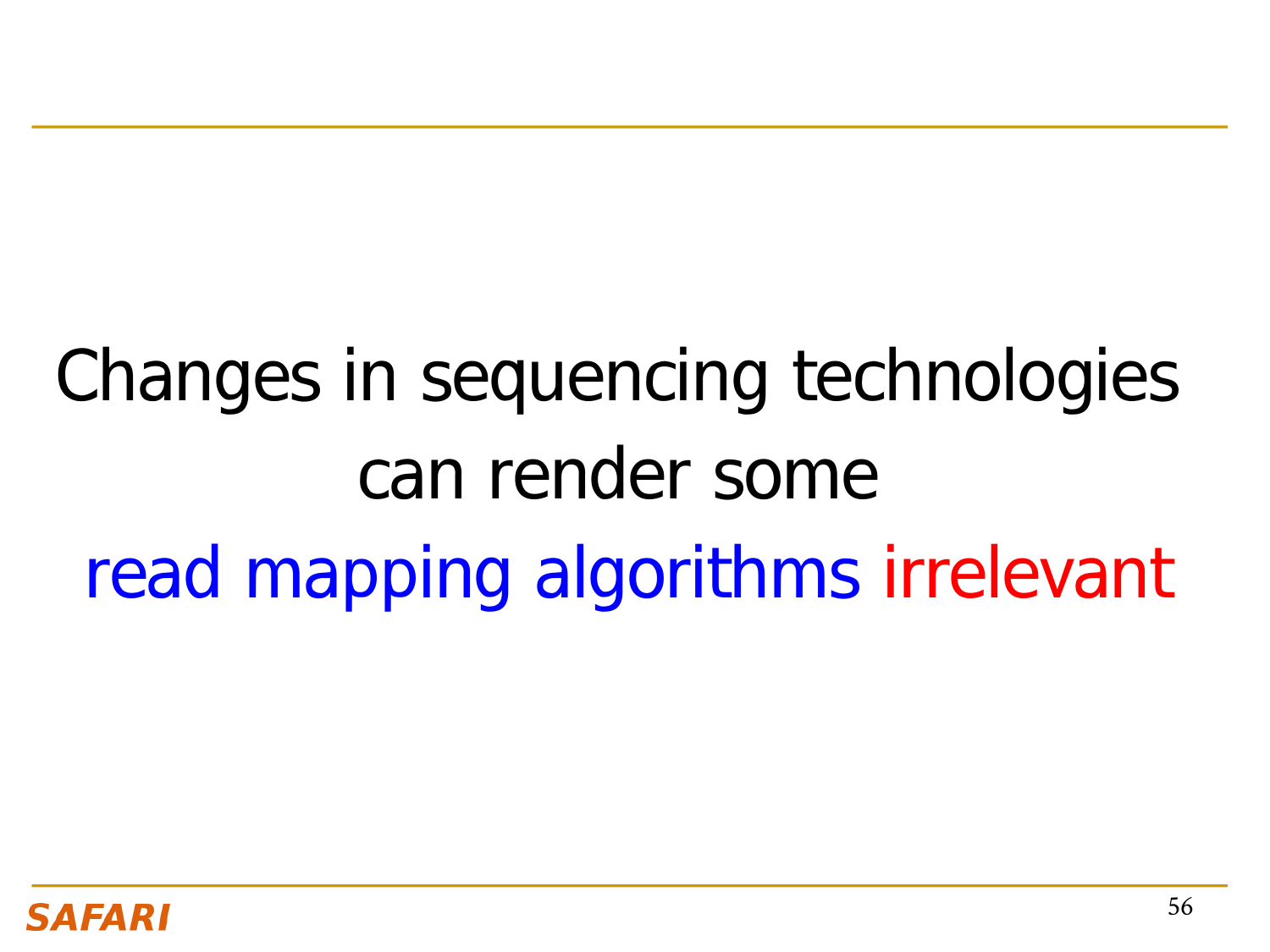

#

Changes in sequencing technologies
can render some
read mapping algorithms irrelevant
56